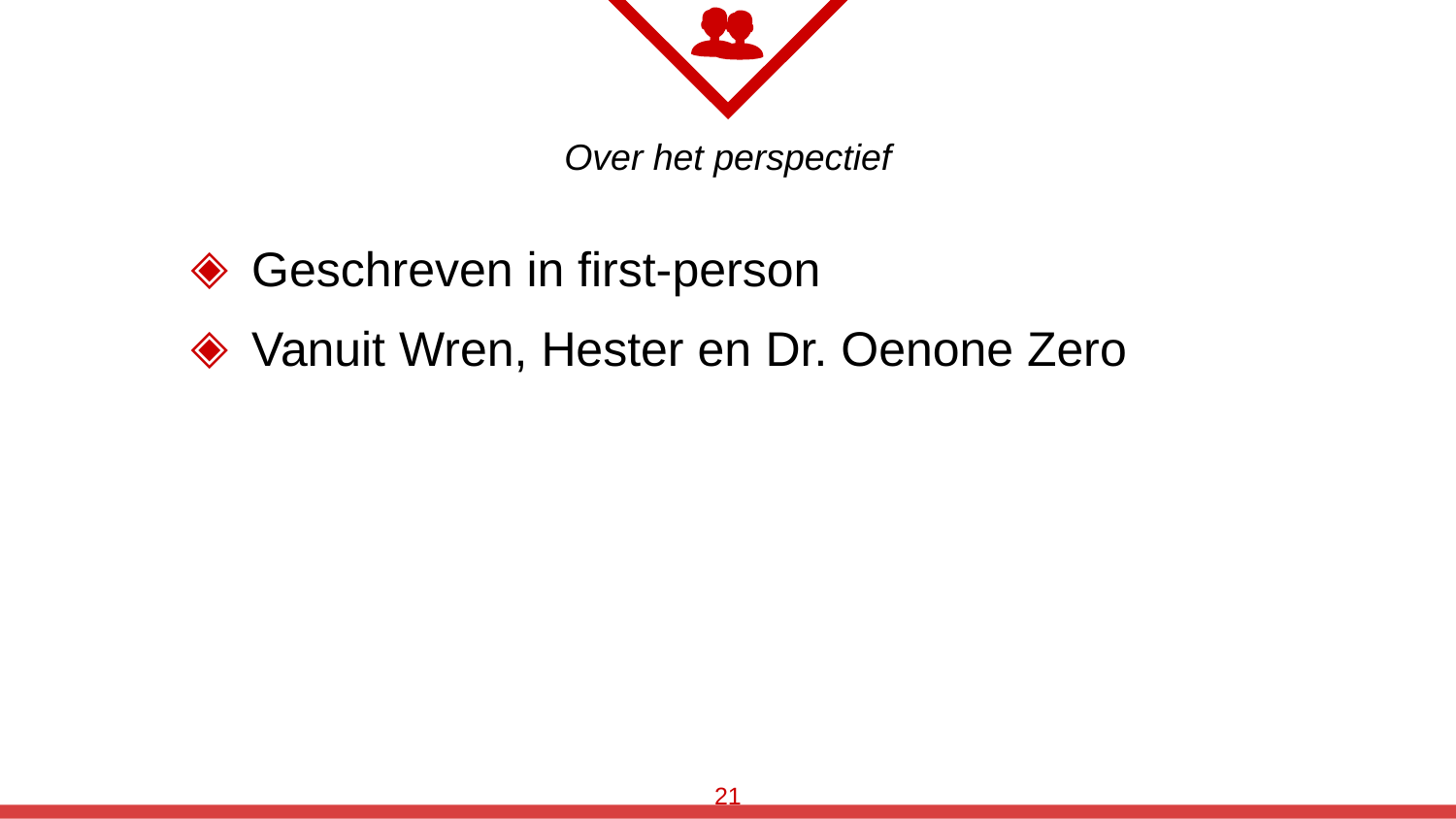

# Over het perspectief
Geschreven in first-person
Vanuit Wren, Hester en Dr. Oenone Zero

21